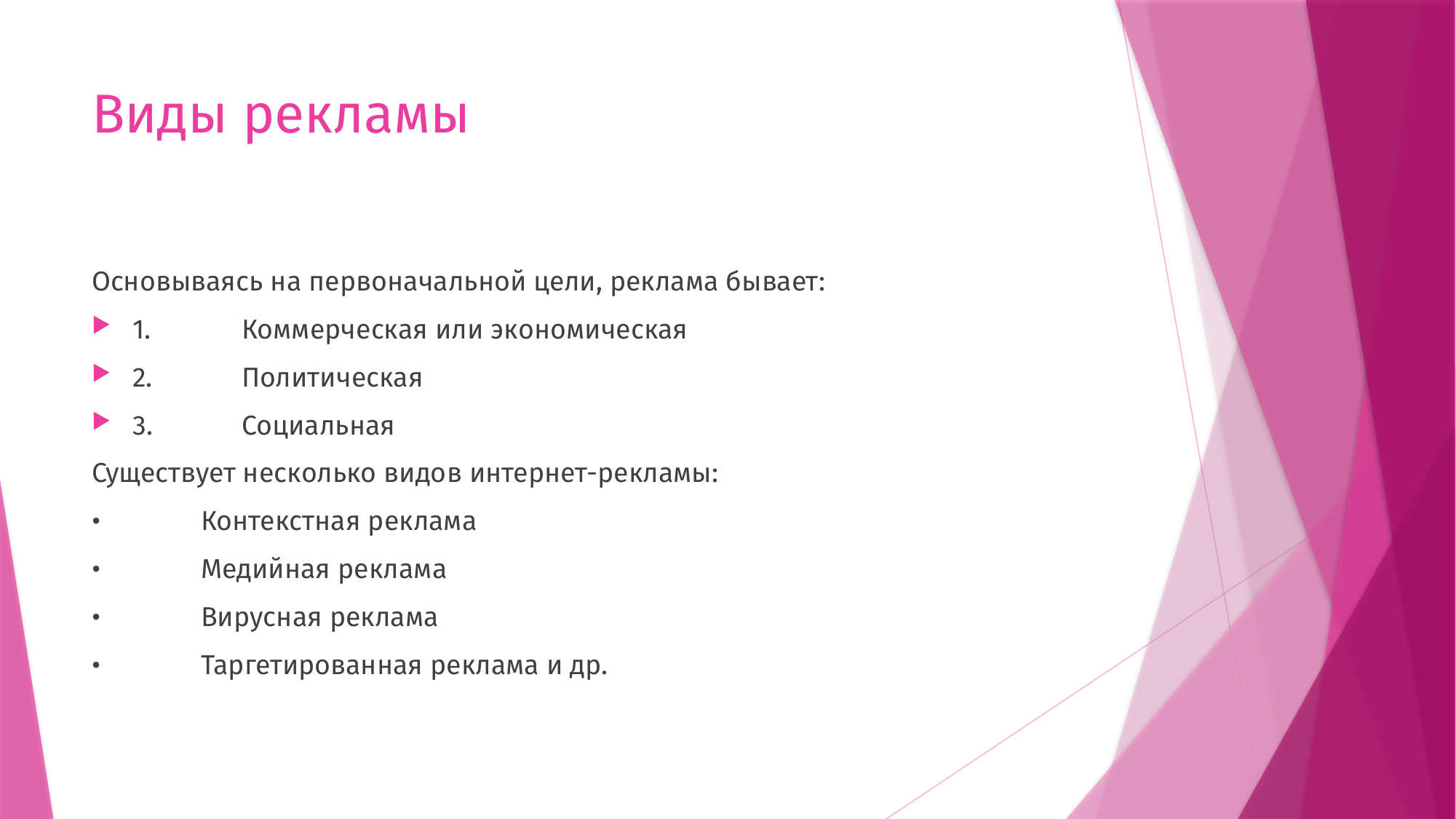

# Виды рекламы
Основываясь на первоначальной цели, реклама бывает:
1.	Коммерческая или экономическая
2.	Политическая
3.	Социальная
Существует несколько видов интернет-рекламы:
•	Контекстная реклама
•	Медийная реклама
•	Вирусная реклама
•	Таргетированная реклама и др.